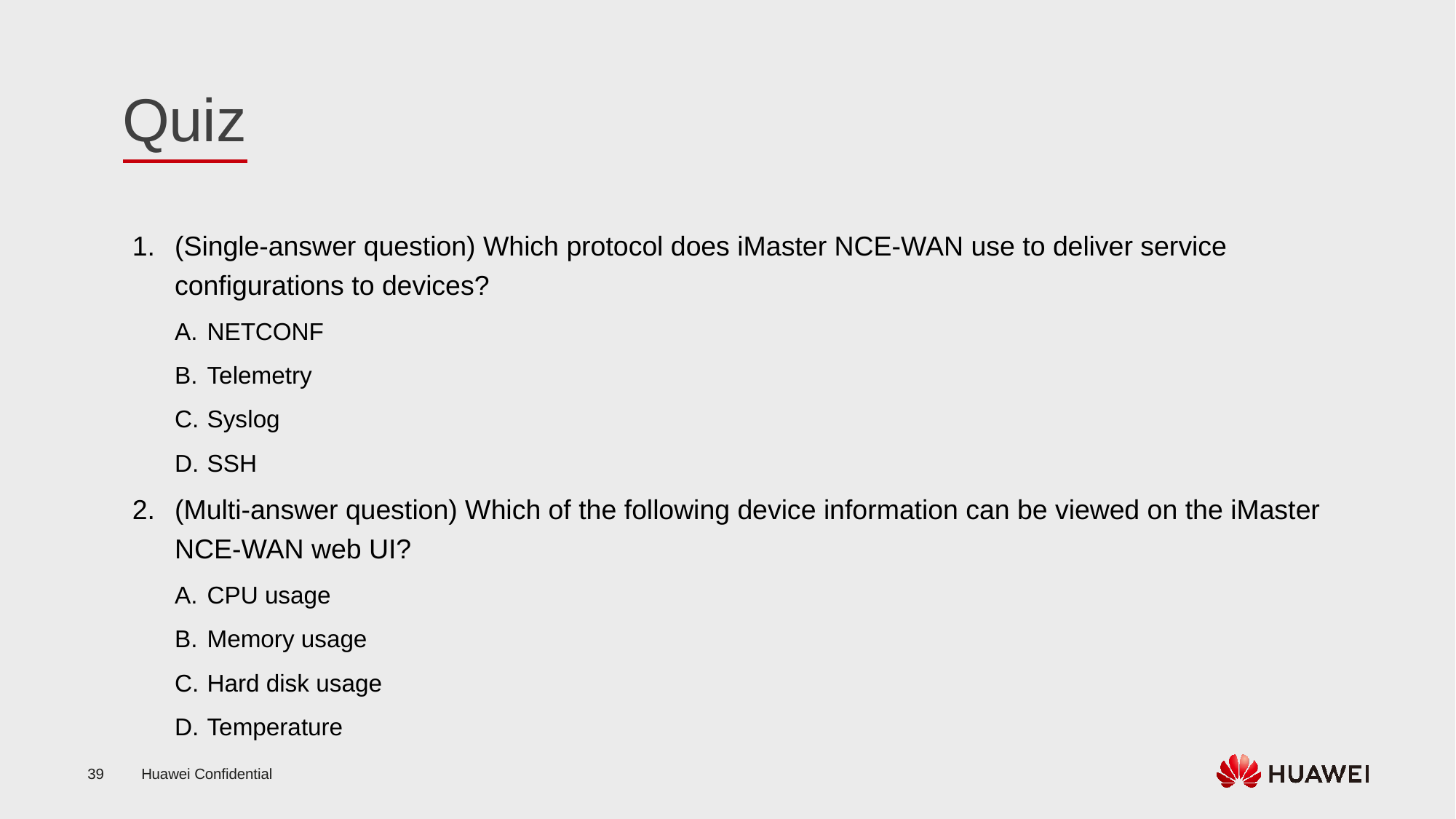

(Single-answer question) Which protocol does iMaster NCE-WAN use to deliver service configurations to devices?
NETCONF
Telemetry
Syslog
SSH
(Multi-answer question) Which of the following device information can be viewed on the iMaster NCE-WAN web UI?
CPU usage
Memory usage
Hard disk usage
Temperature